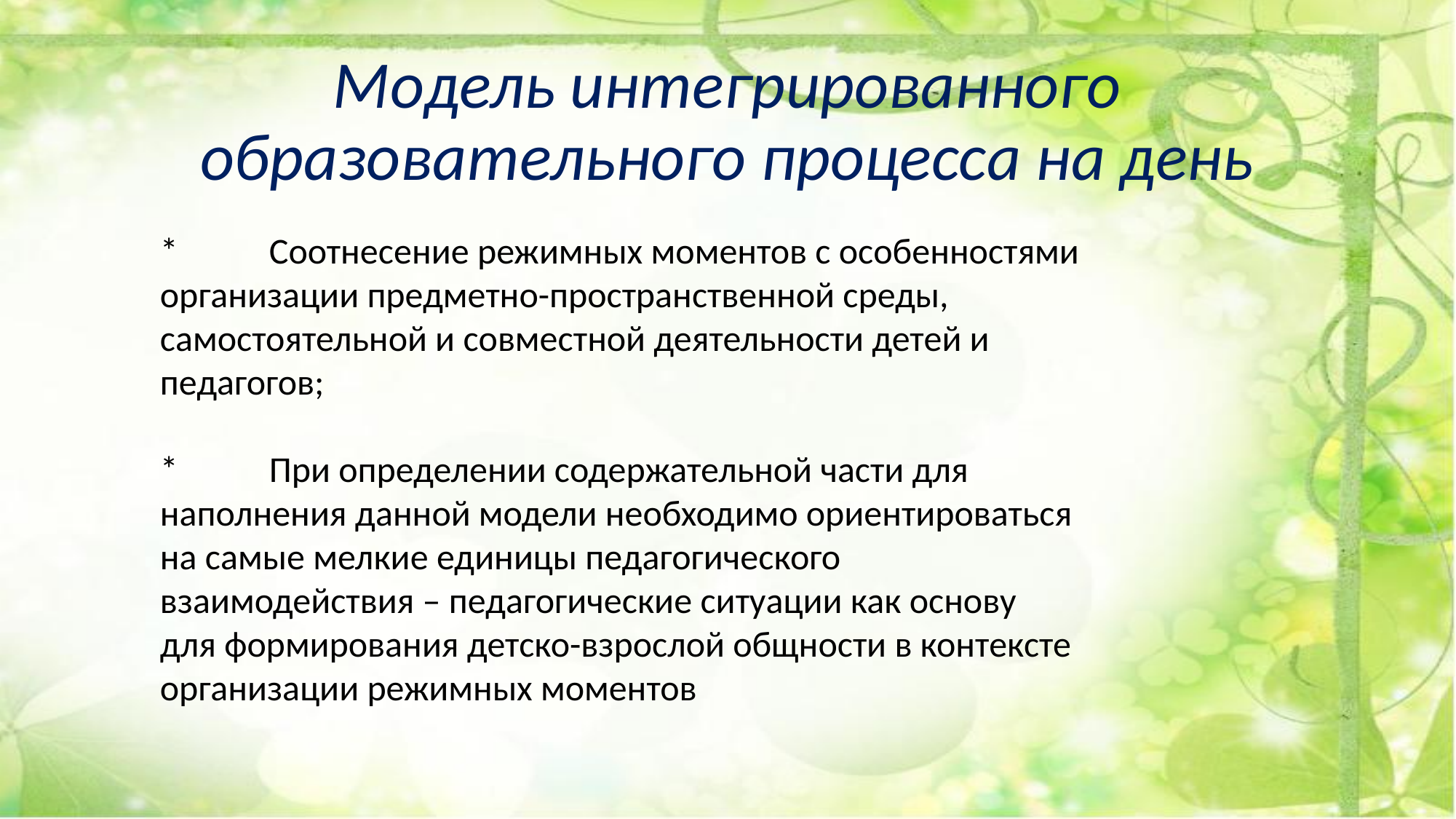

# Модель интегрированного образовательного процесса на день
*	Соотнесение режимных моментов с особенностями организации предметно-пространственной среды, самостоятельной и совместной деятельности детей и педагогов;

*	При определении содержательной части для наполнения данной модели необходимо ориентироваться на самые мелкие единицы педагогического взаимодействия – педагогические ситуации как основу для формирования детско-взрослой общности в контексте организации режимных моментов